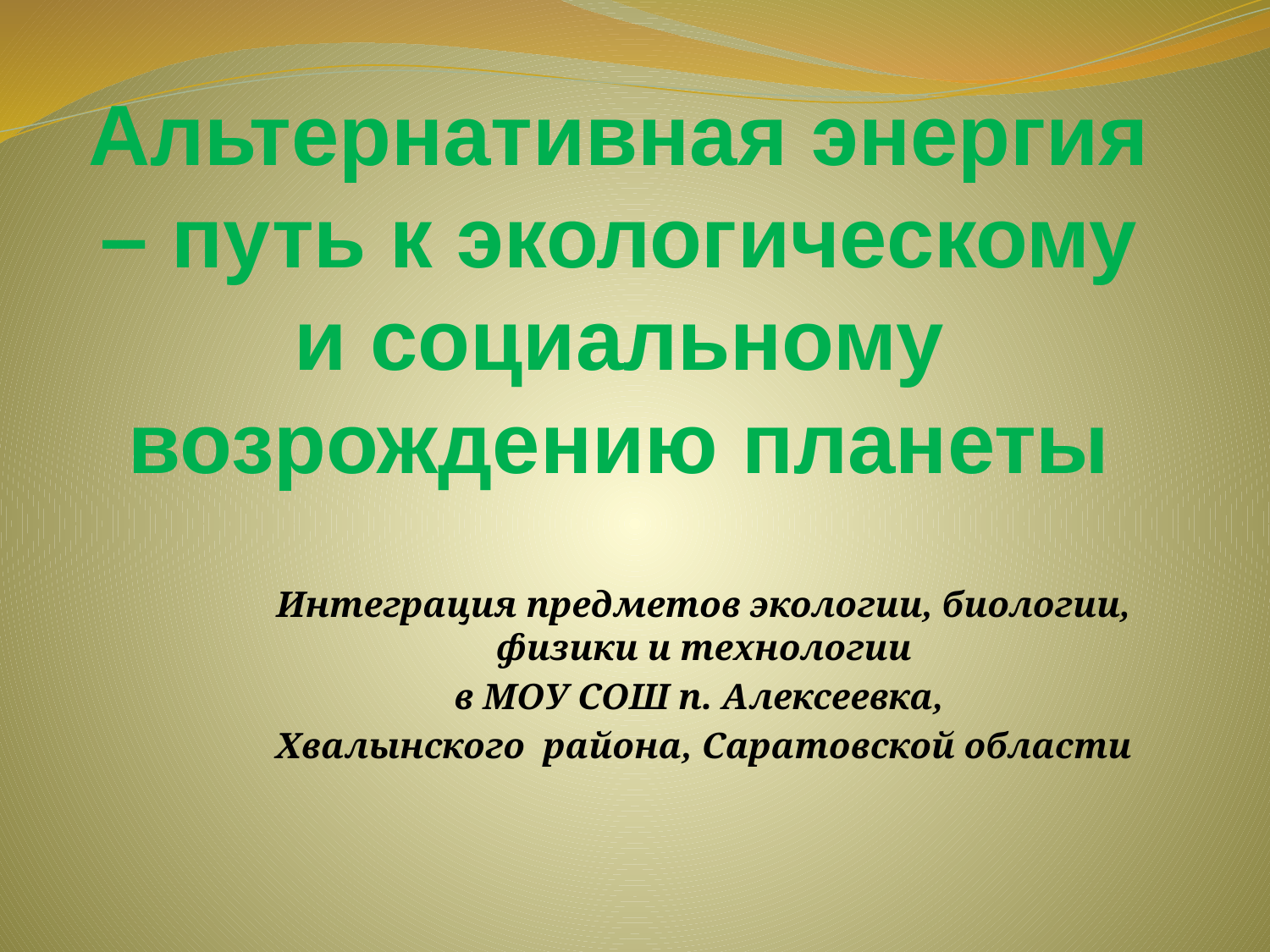

# Альтернативная энергия – путь к экологическому и социальному возрождению планеты
Интеграция предметов экологии, биологии, физики и технологии
в МОУ СОШ п. Алексеевка,
Хвалынского  района, Саратовской области